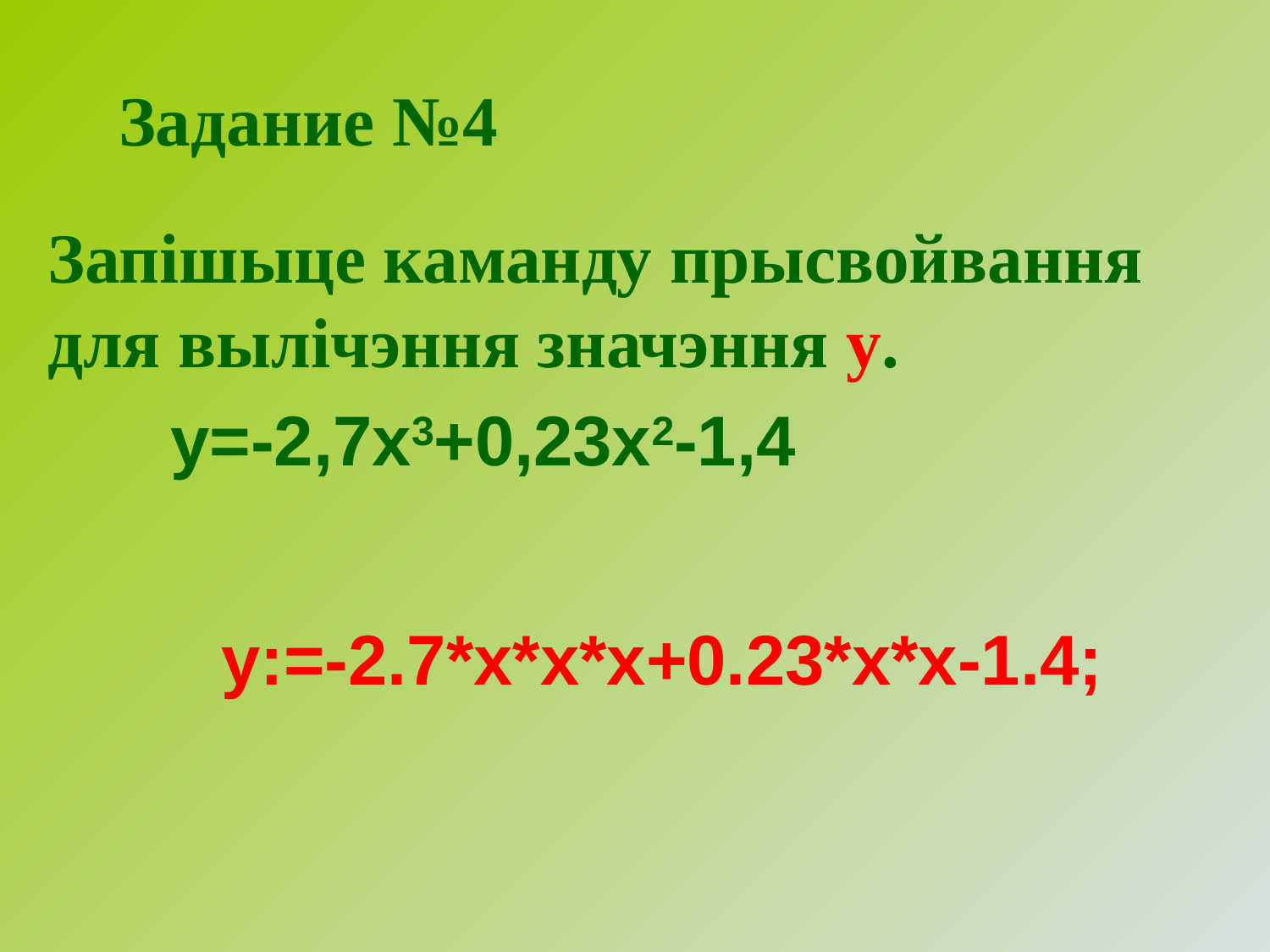

# Задание №4
Запішыце каманду прысвойвання для вылічэння значэння у.
       y=-2,7x3+0,23x2-1,4
y:=-2.7*x*x*x+0.23*x*x-1.4;